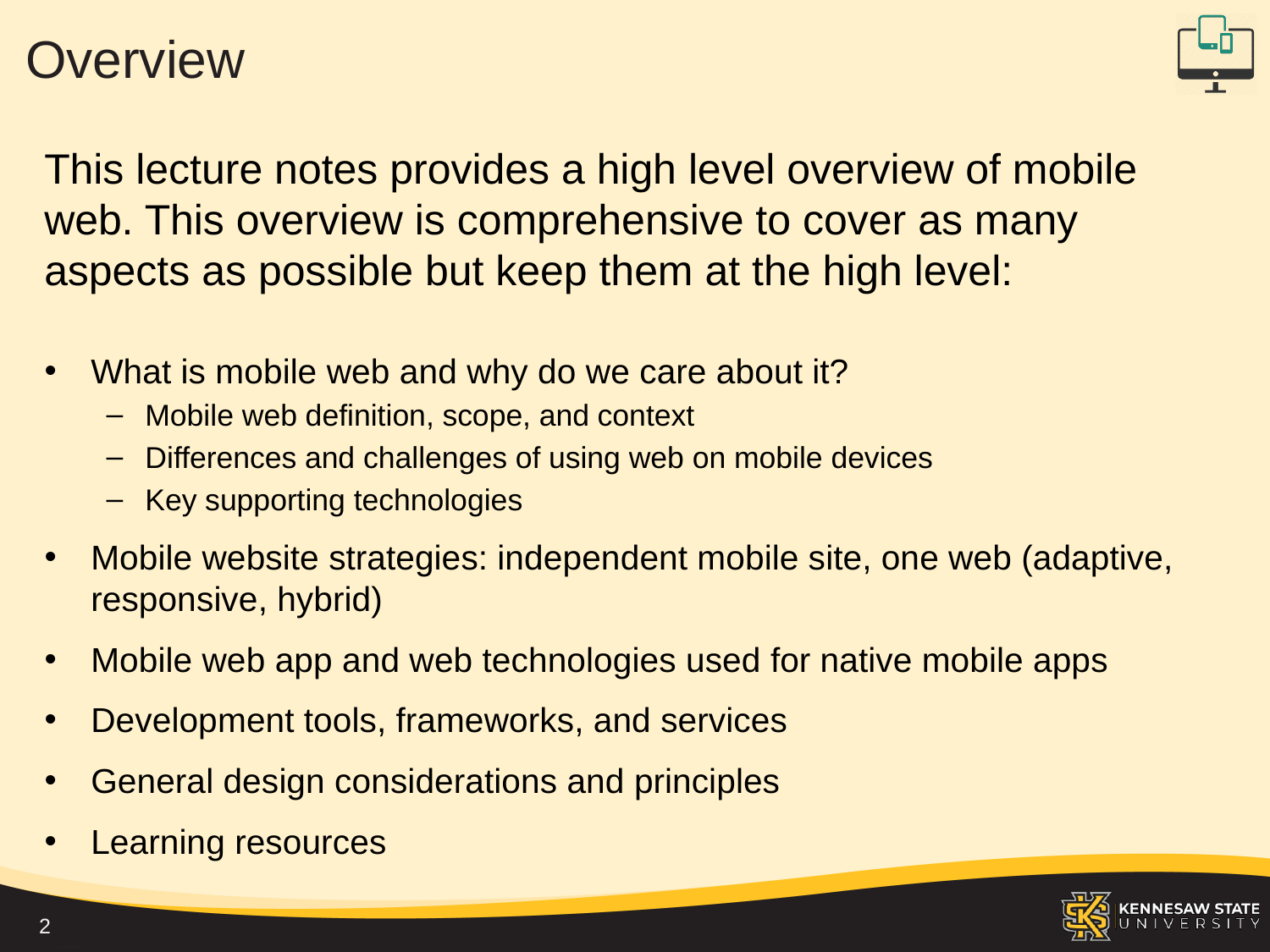

# Overview
This lecture notes provides a high level overview of mobile web. This overview is comprehensive to cover as many aspects as possible but keep them at the high level:
What is mobile web and why do we care about it?
Mobile web definition, scope, and context
Differences and challenges of using web on mobile devices
Key supporting technologies
Mobile website strategies: independent mobile site, one web (adaptive, responsive, hybrid)
Mobile web app and web technologies used for native mobile apps
Development tools, frameworks, and services
General design considerations and principles
Learning resources
2